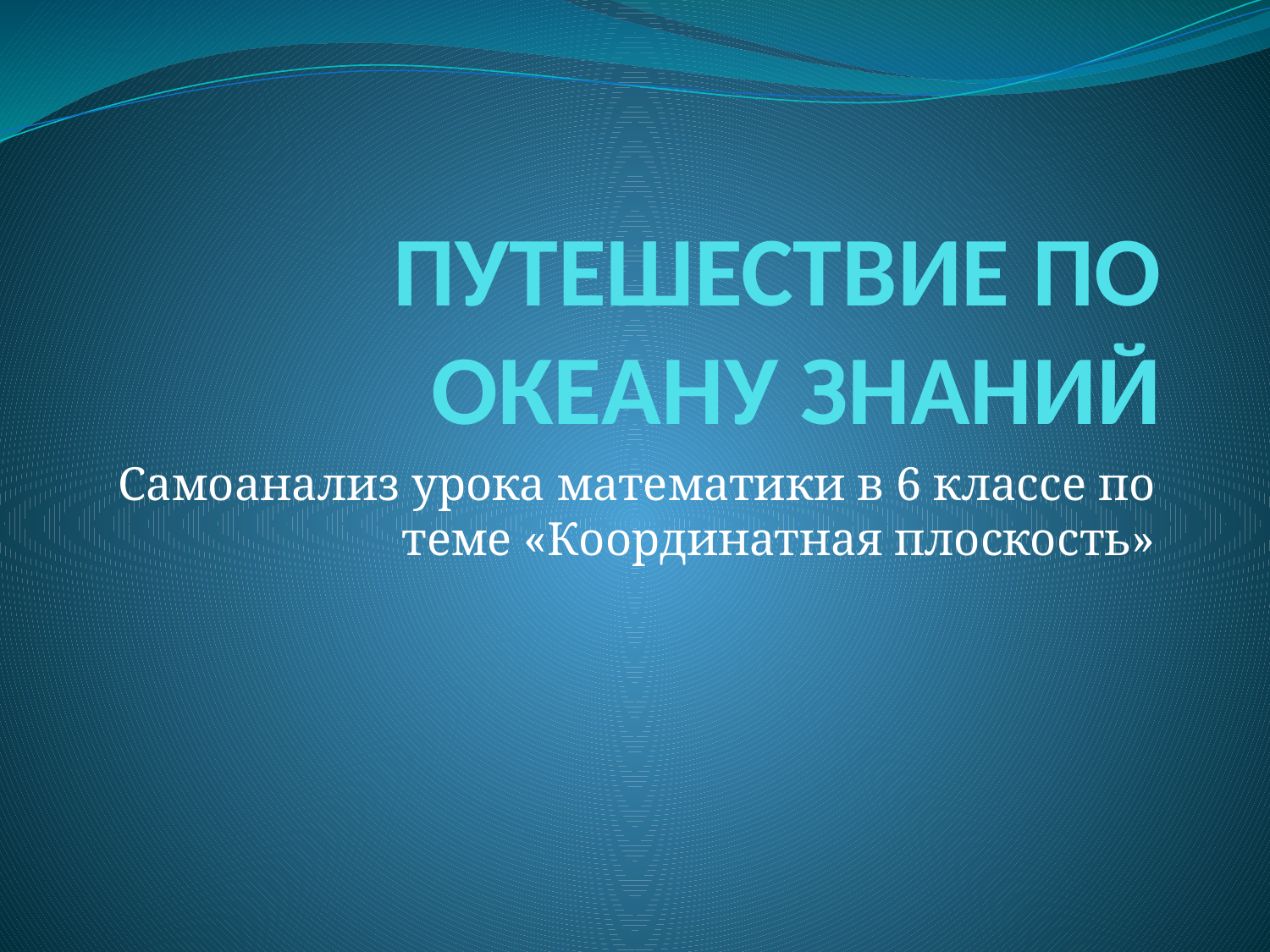

# ПУТЕШЕСТВИЕ ПО ОКЕАНУ ЗНАНИЙ
Самоанализ урока математики в 6 классе по теме «Координатная плоскость»